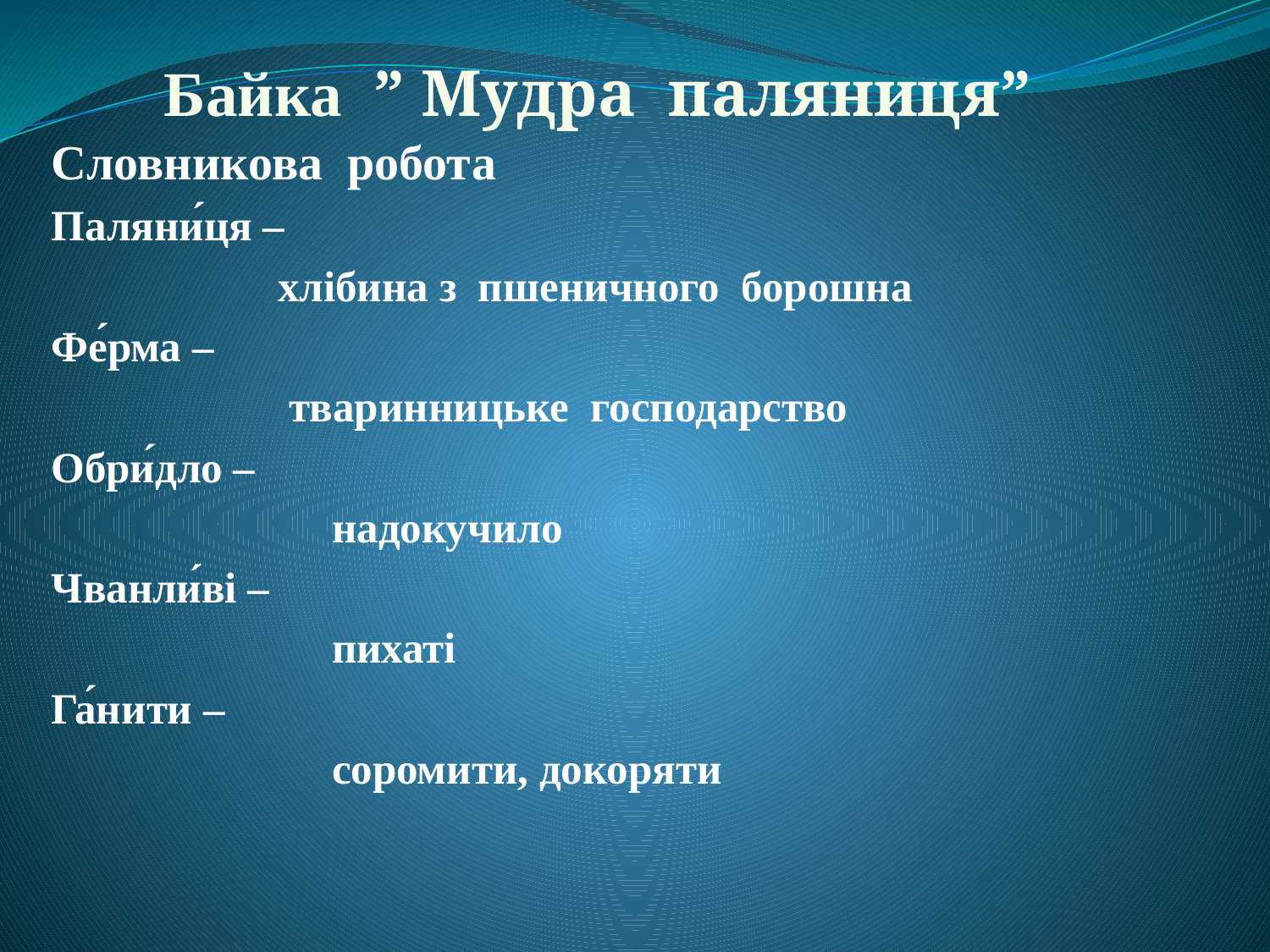

#
Байка  ” Мудра  паляниця”

Словникова  робота
Паляни́ця –
                     хлібина з  пшеничного  борошна
Фе́рма –
                      тваринницьке  господарство
Обри́дло –
                          надокучило
Чванли́ві –
                          пихаті
Га́нити –
                          соромити, докоряти